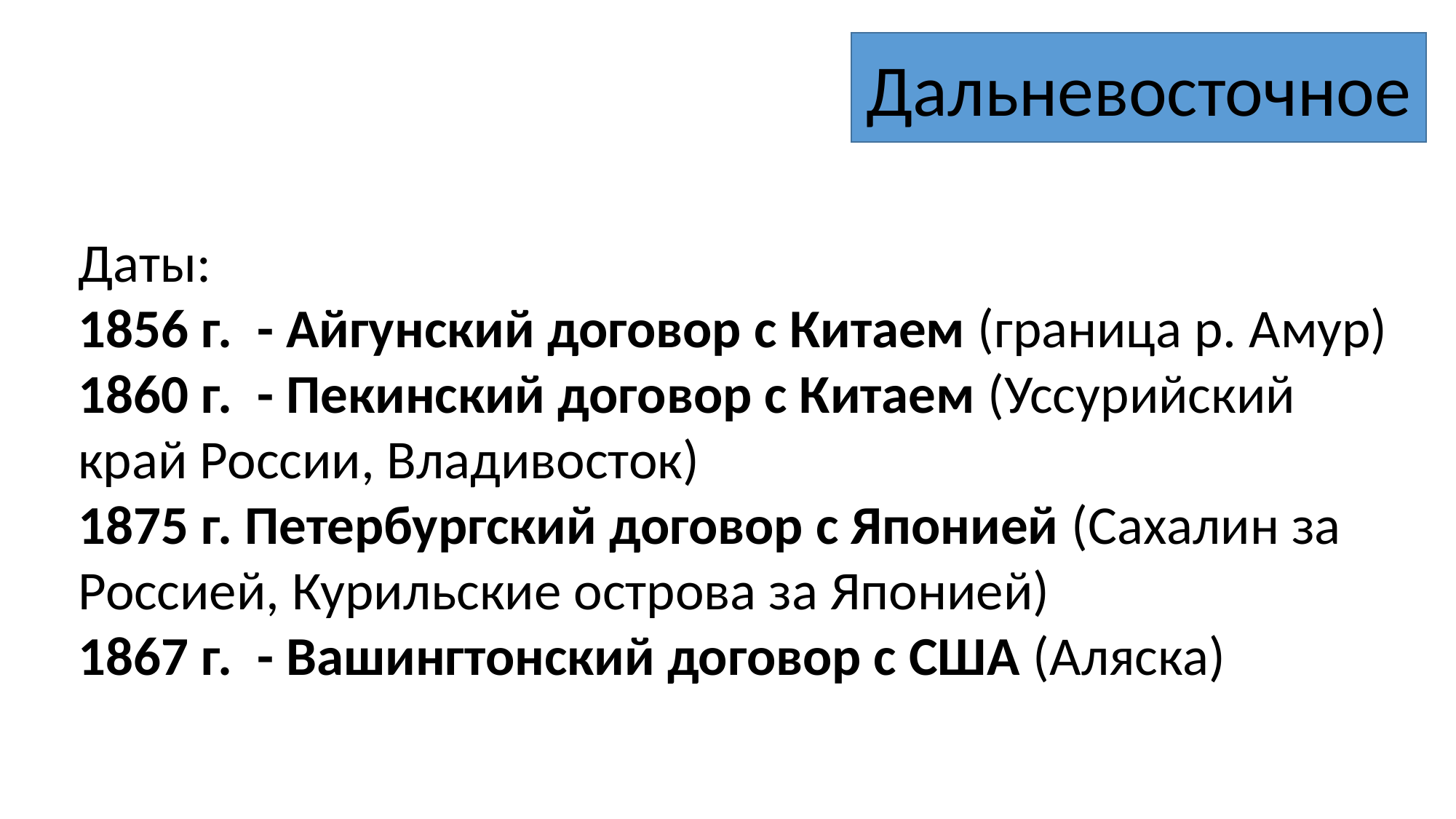

Дальневосточное
Даты:
1856 г.  - Айгунский договор с Китаем (граница р. Амур)
1860 г.  - Пекинский договор с Китаем (Уссурийский край России, Владивосток)
1875 г. Петербургский договор с Японией (Сахалин за Россией, Курильские острова за Японией)
1867 г.  - Вашингтонский договор с США (Аляска)